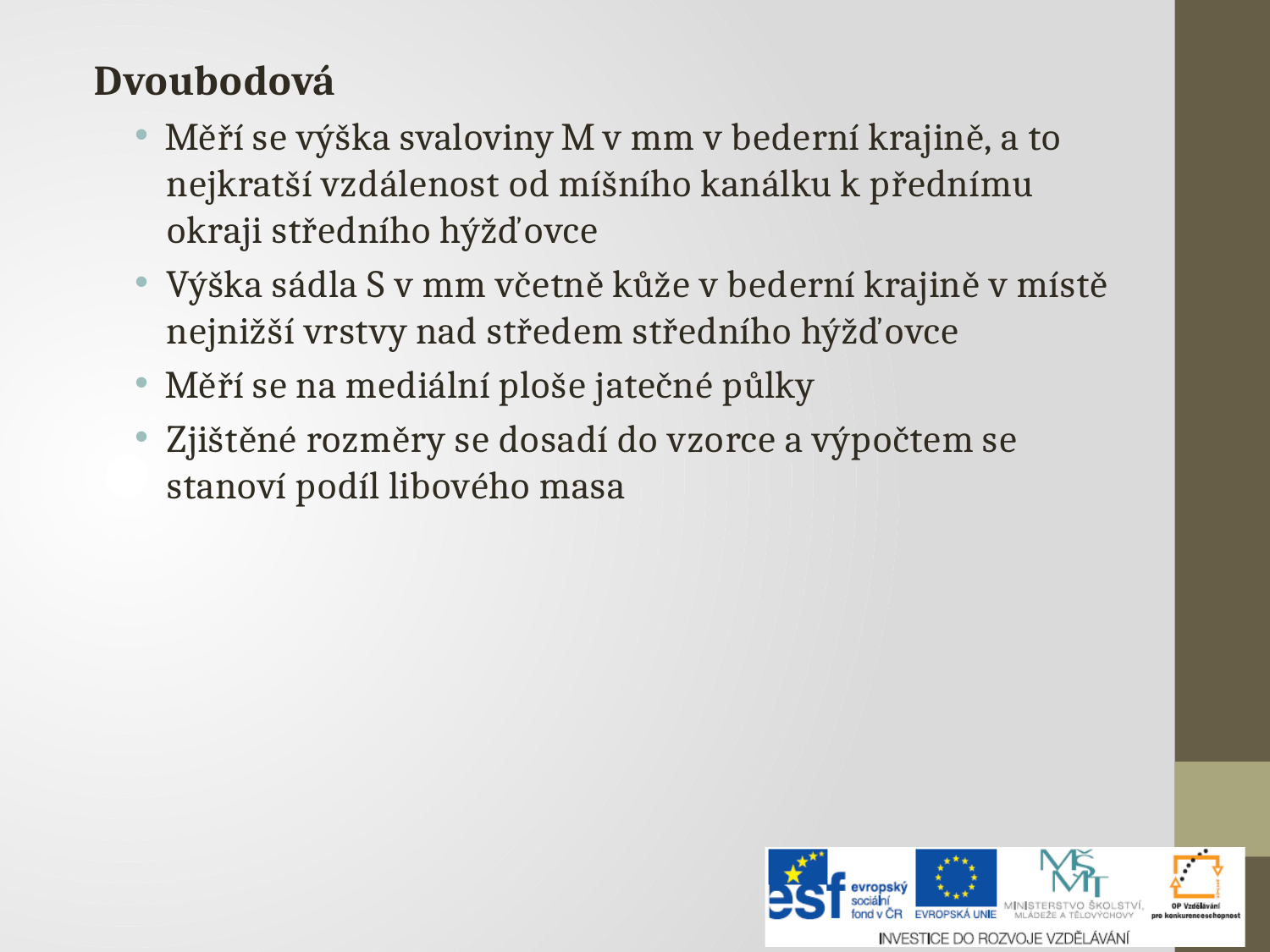

Dvoubodová
Měří se výška svaloviny M v mm v bederní krajině, a to nejkratší vzdálenost od míšního kanálku k přednímu okraji středního hýžďovce
Výška sádla S v mm včetně kůže v bederní krajině v místě nejnižší vrstvy nad středem středního hýžďovce
Měří se na mediální ploše jatečné půlky
Zjištěné rozměry se dosadí do vzorce a výpočtem se stanoví podíl libového masa